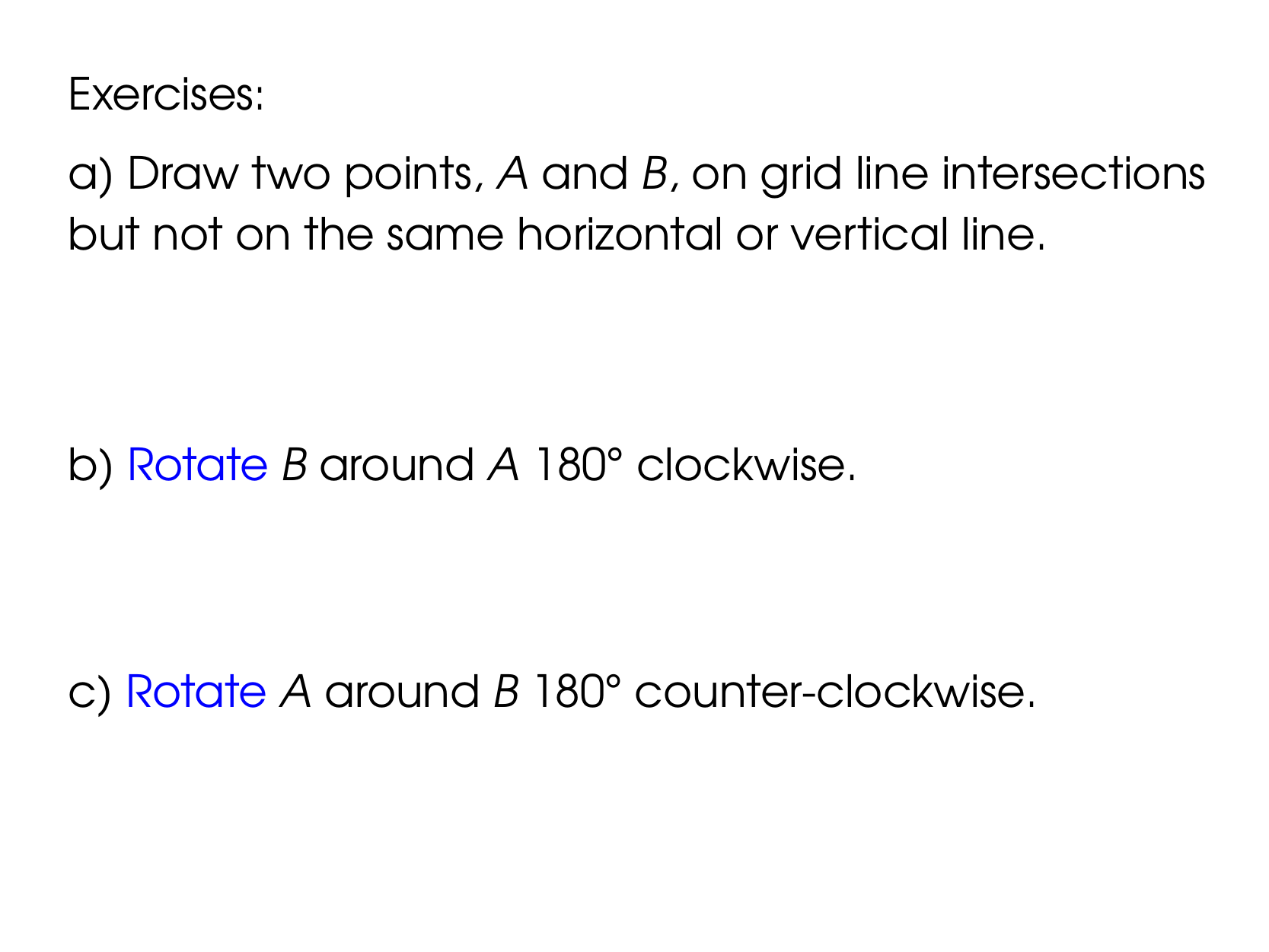

Exercises:
a) Draw two points, A and B, on grid line intersections but not on the same horizontal or vertical line.
b) Rotate B around A 180° clockwise.
c) Rotate A around B 180° counter-clockwise.